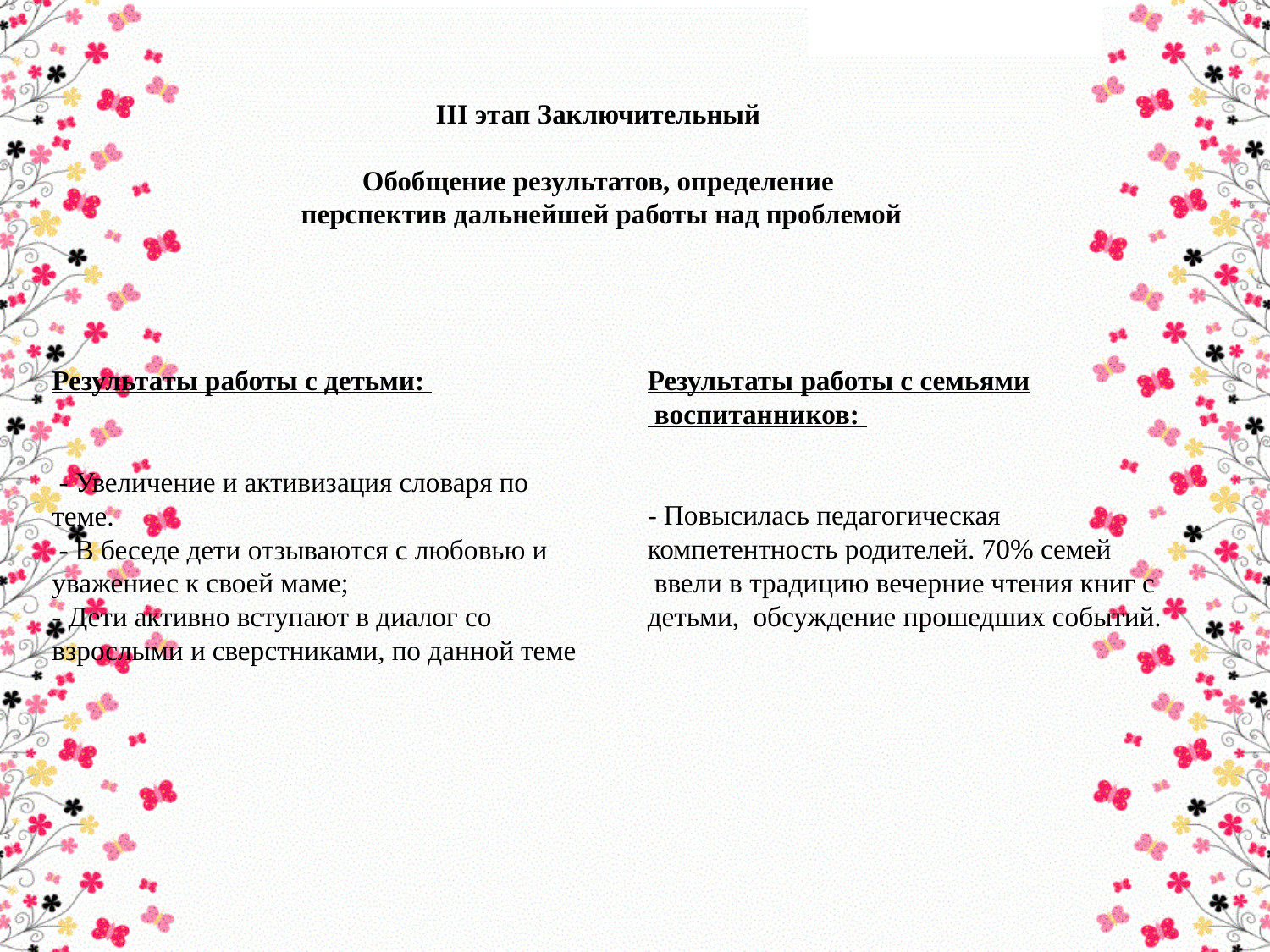

# III этап Заключительный Обобщение результатов, определение перспектив дальнейшей работы над проблемой
Результаты работы с семьями
 воспитанников:

- Повысилась педагогическая
компетентность родителей. 70% семей
 ввели в традицию вечерние чтения книг с детьми,  обсуждение прошедших событий.
Результаты работы с детьми:

 - Увеличение и активизация словаря по теме.
 - В беседе дети отзываются с любовью и уважениес к своей маме;
- Дети активно вступают в диалог со взрослыми и сверстниками, по данной теме